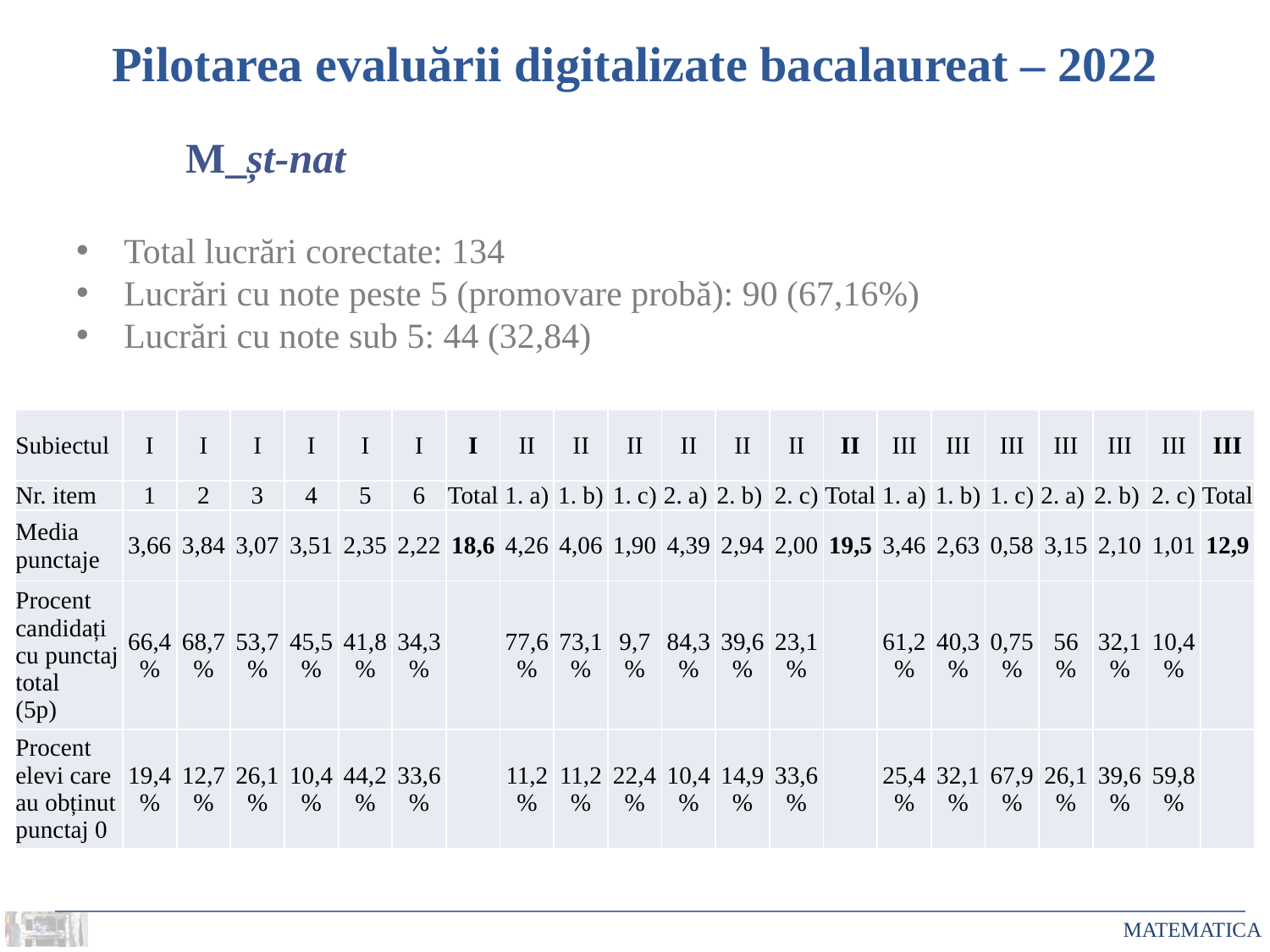

Pilotarea evaluării digitalizate bacalaureat – 2022
# M_șt-nat
Total lucrări corectate: 134
Lucrări cu note peste 5 (promovare probă): 90 (67,16%)
Lucrări cu note sub 5: 44 (32,84)
| Subiectul | I | I | I | I | I | I | I | II | II | II | II | II | II | II | III | III | III | III | III | III | III |
| --- | --- | --- | --- | --- | --- | --- | --- | --- | --- | --- | --- | --- | --- | --- | --- | --- | --- | --- | --- | --- | --- |
| Nr. item | 1 | 2 | 3 | 4 | 5 | 6 | Total | 1. a) | 1. b) | 1. c) | 2. a) | 2. b) | 2. c) | Total | 1. a) | 1. b) | 1. c) | 2. a) | 2. b) | 2. c) | Total |
| Media punctaje | 3,66 | 3,84 | 3,07 | 3,51 | 2,35 | 2,22 | 18,6 | 4,26 | 4,06 | 1,90 | 4,39 | 2,94 | 2,00 | 19,5 | 3,46 | 2,63 | 0,58 | 3,15 | 2,10 | 1,01 | 12,9 |
| Procent candidați cu punctaj total (5p) | 66,4% | 68,7% | 53,7% | 45,5% | 41,8% | 34,3% |  | 77,6% | 73,1% | 9,7 % | 84,3% | 39,6% | 23,1% |  | 61,2% | 40,3% | 0,75% | 56 % | 32,1% | 10,4% |  |
| Procent elevi care au obținut punctaj 0 | 19,4% | 12,7% | 26,1% | 10,4% | 44,2% | 33,6% |  | 11,2% | 11,2% | 22,4% | 10,4% | 14,9% | 33,6% |  | 25,4% | 32,1% | 67,9% | 26,1% | 39,6% | 59,8% |  |